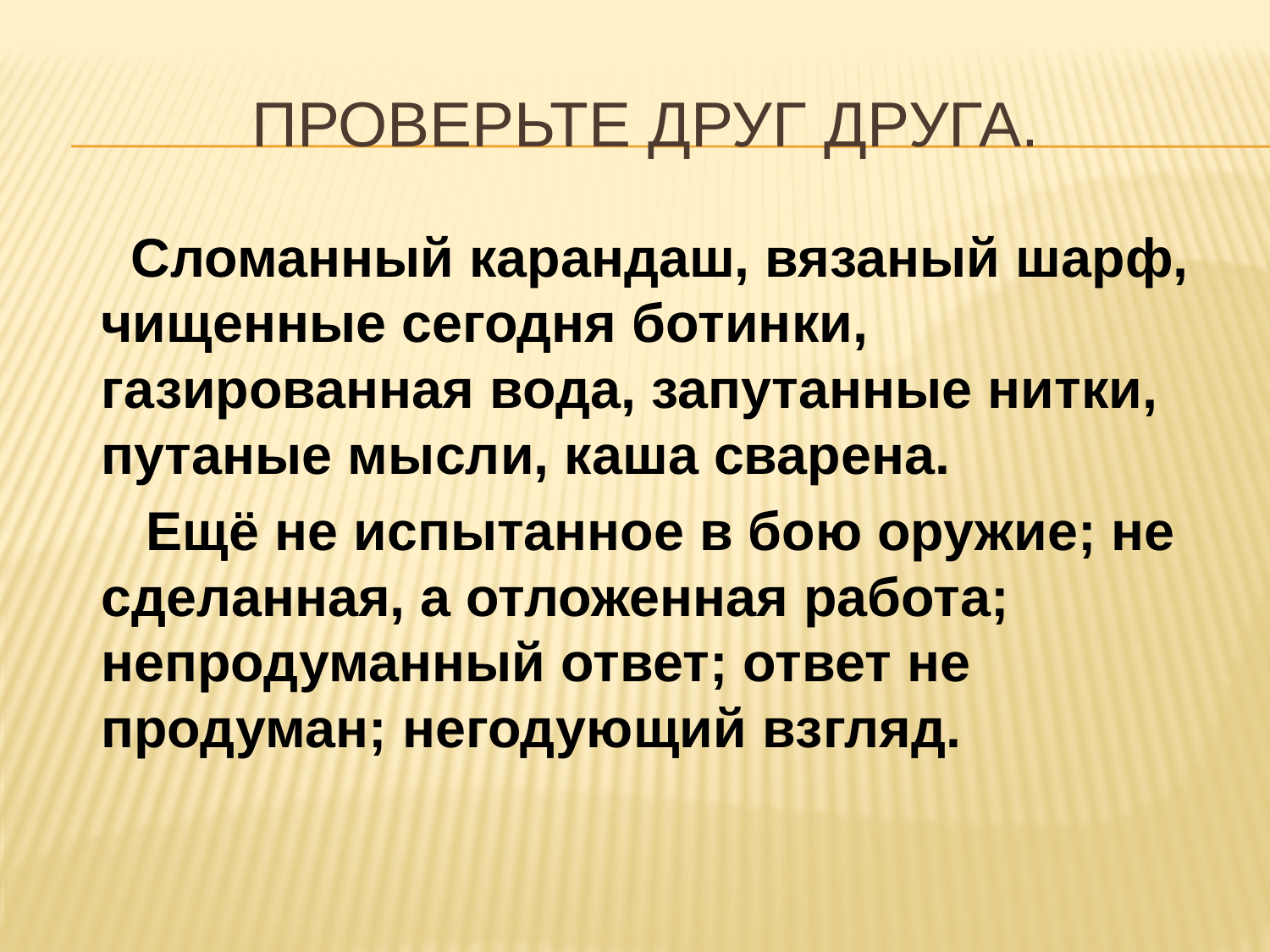

# Проверьте друг друга.
     Сломанный карандаш, вязаный шарф, чищенные сегодня ботинки, газированная вода, запутанные нитки, путаные мысли, каша сварена.
      Ещё не испытанное в бою оружие; не сделанная, а отложенная работа; непродуманный ответ; ответ не продуман; негодующий взгляд.